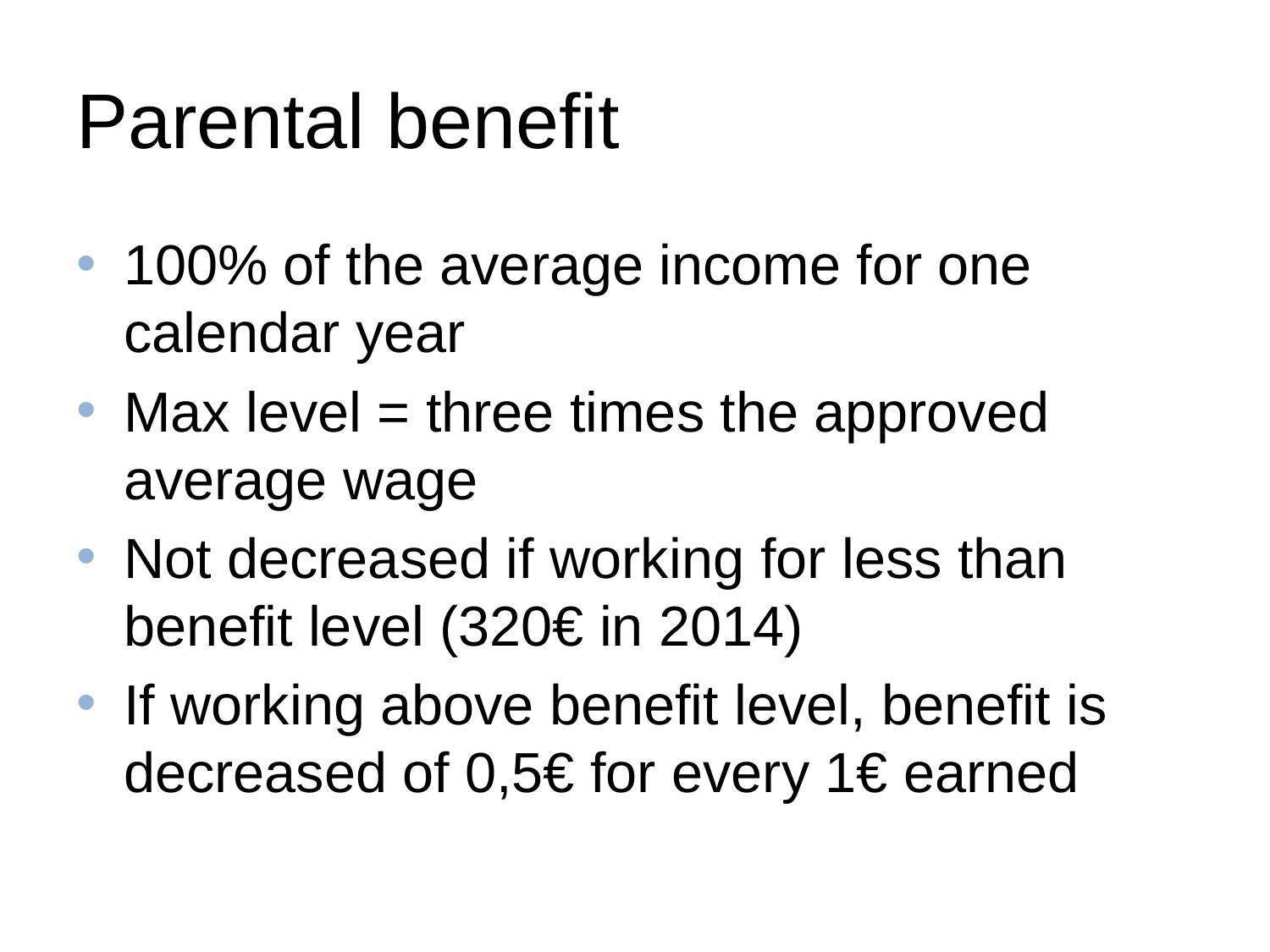

# Parental benefit
100% of the average income for one calendar year
Max level = three times the approved average wage
Not decreased if working for less than benefit level (320€ in 2014)
If working above benefit level, benefit is decreased of 0,5€ for every 1€ earned